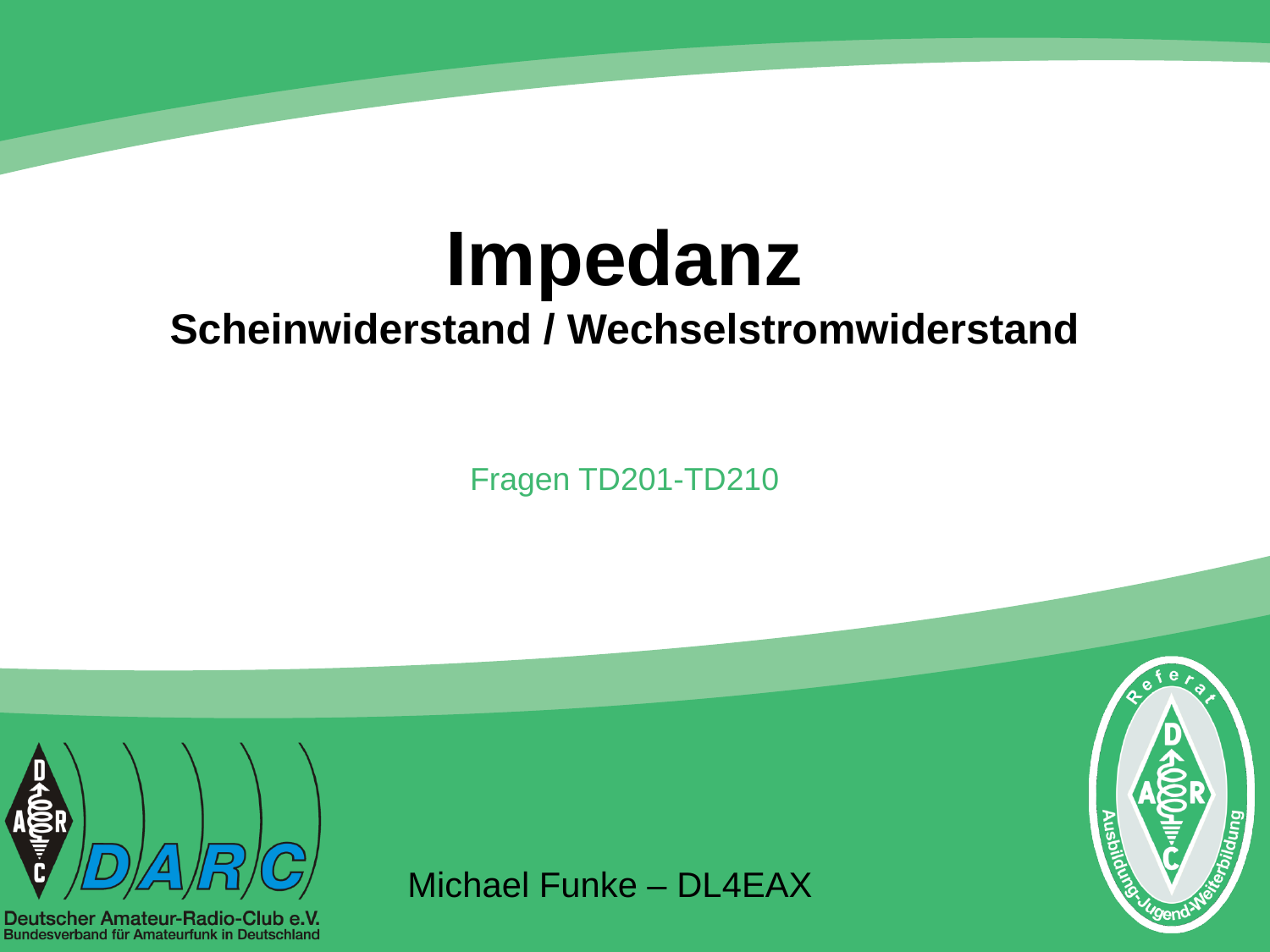

# Impedanz Scheinwiderstand / Wechselstromwiderstand
Fragen TD201-TD210
Michael Funke – DL4EAX